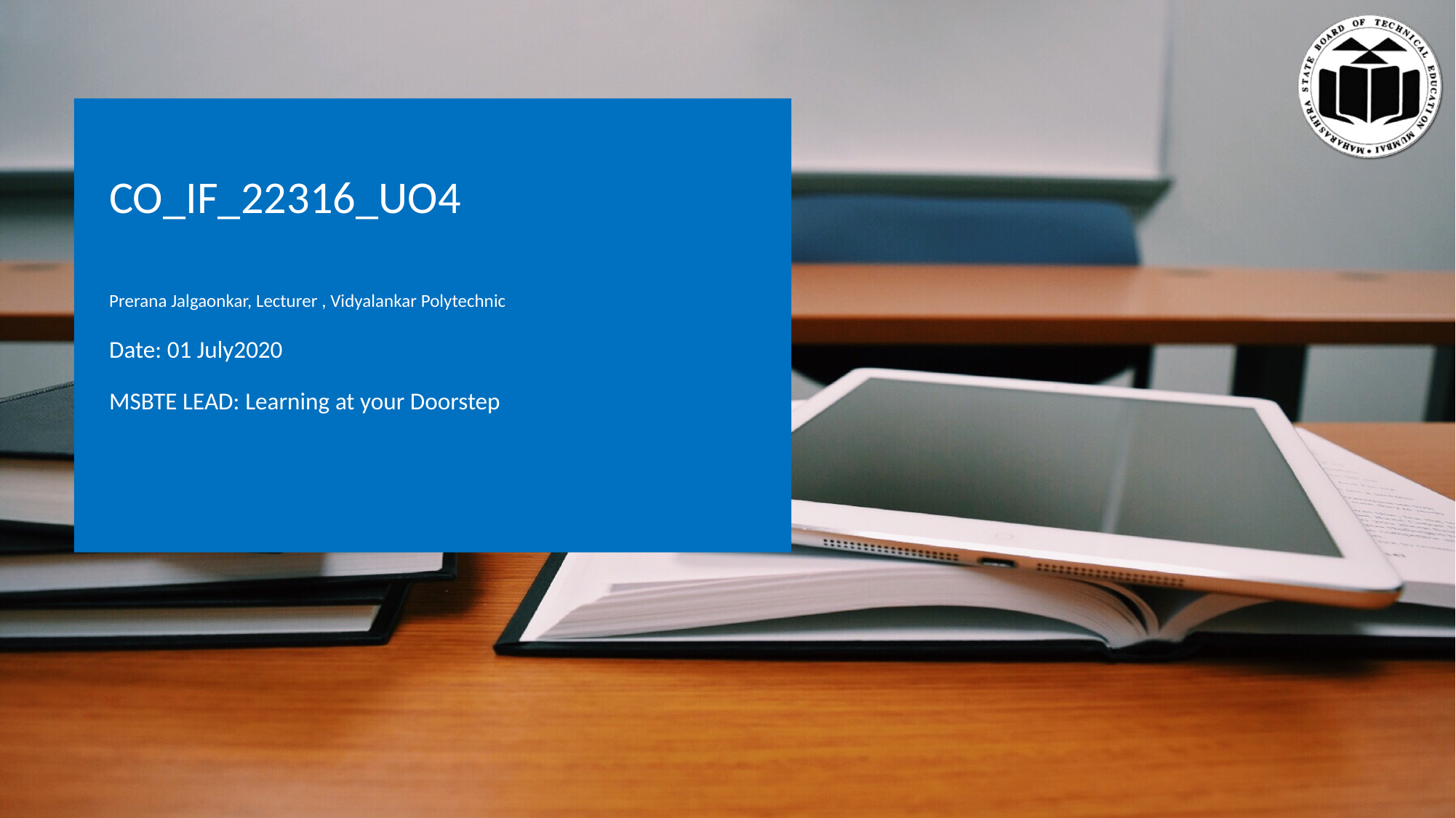

# CO_IF_22316_UO4
Prerana Jalgaonkar, Lecturer , Vidyalankar Polytechnic
Date: 01 July2020
MSBTE LEAD: Learning at your Doorstep